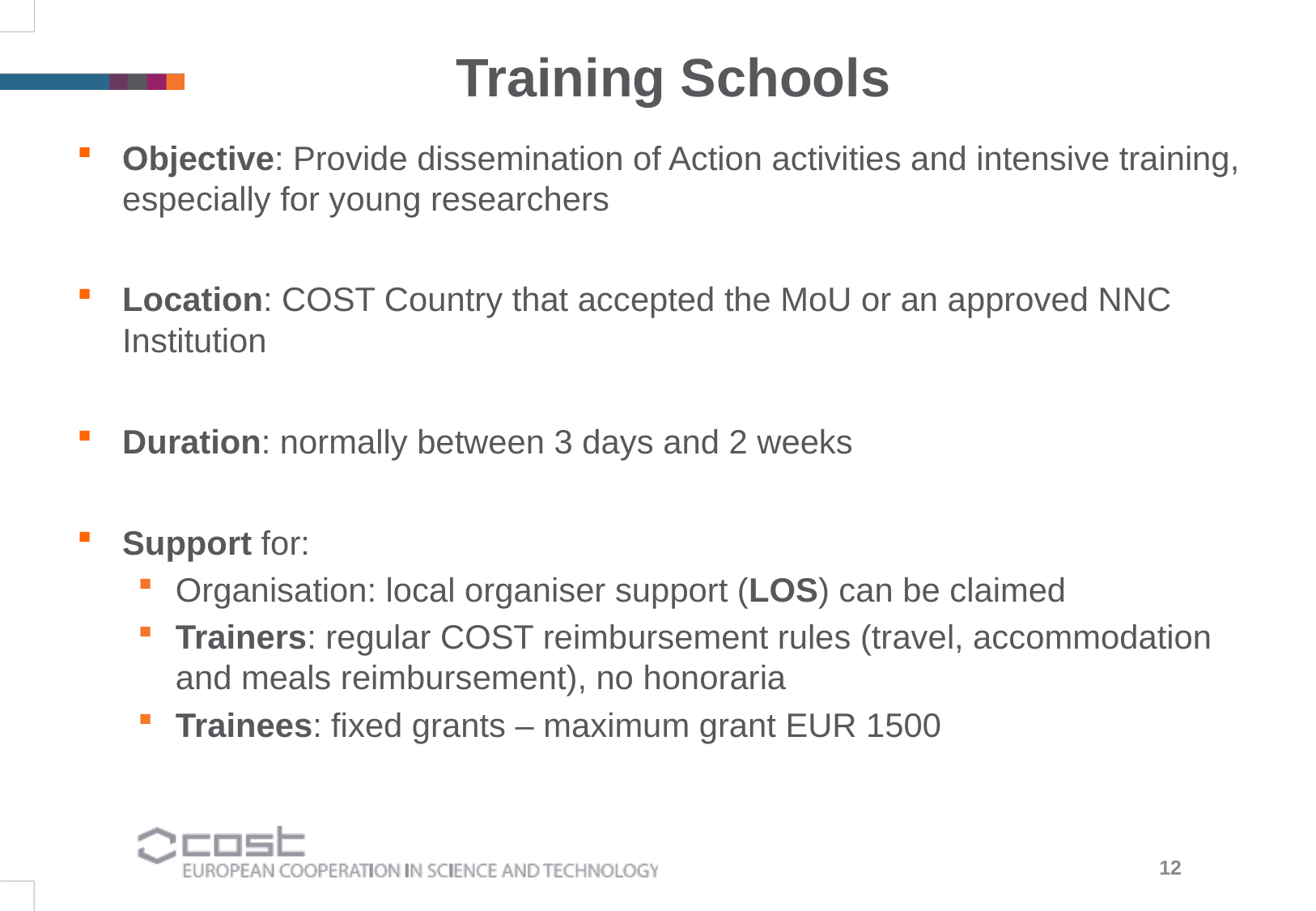

Training Schools
Objective: Provide dissemination of Action activities and intensive training, especially for young researchers

Location: COST Country that accepted the MoU or an approved NNC Institution

Duration: normally between 3 days and 2 weeks

Support for:
Organisation: local organiser support (LOS) can be claimed
Trainers: regular COST reimbursement rules (travel, accommodation and meals reimbursement), no honoraria
Trainees: fixed grants – maximum grant EUR 1500

12